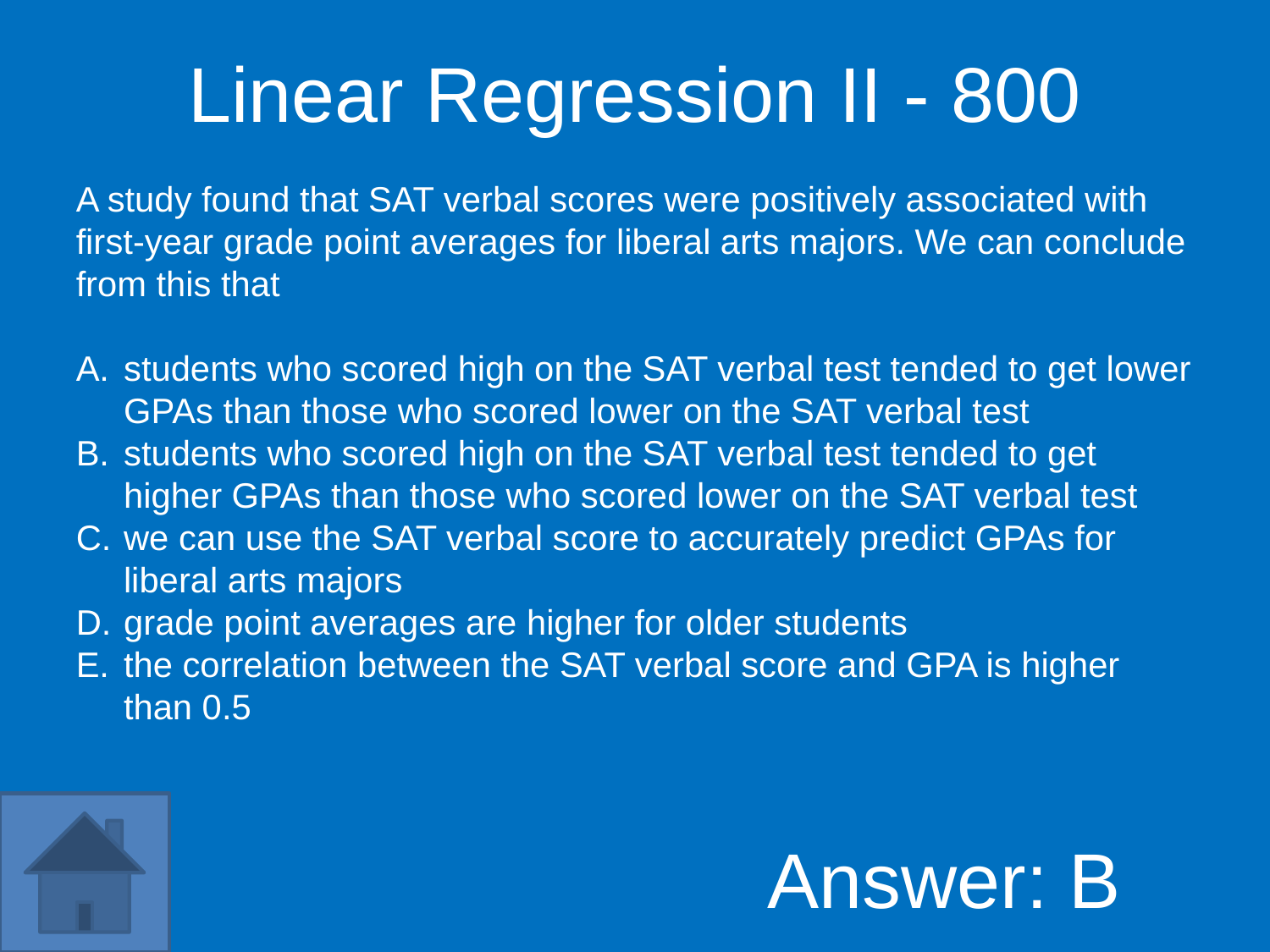

Linear Regression II - 800
A study found that SAT verbal scores were positively associated with first-year grade point averages for liberal arts majors. We can conclude from this that

students who scored high on the SAT verbal test tended to get lower GPAs than those who scored lower on the SAT verbal test
students who scored high on the SAT verbal test tended to get higher GPAs than those who scored lower on the SAT verbal test
we can use the SAT verbal score to accurately predict GPAs for liberal arts majors
grade point averages are higher for older students
the correlation between the SAT verbal score and GPA is higher than 0.5

Answer: B